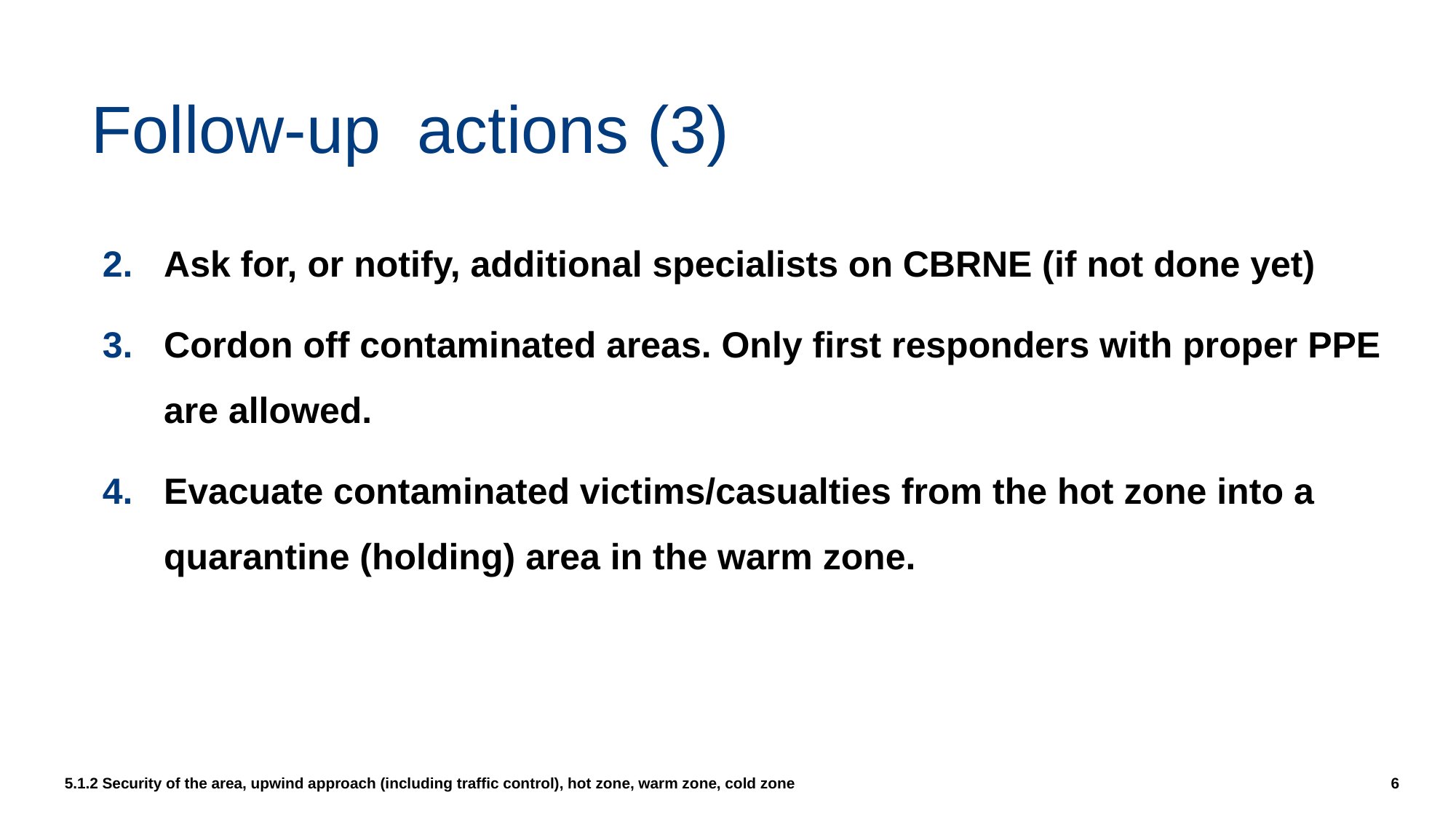

# Follow-up  actions (3)
Ask for, or notify, additional specialists on CBRNE (if not done yet)
Cordon off contaminated areas. Only first responders with proper PPE are allowed.
Evacuate contaminated victims/casualties from the hot zone into a quarantine (holding) area in the warm zone.

5.1.2 Security of the area, upwind approach (including traffic control), hot zone, warm zone, cold zone
6